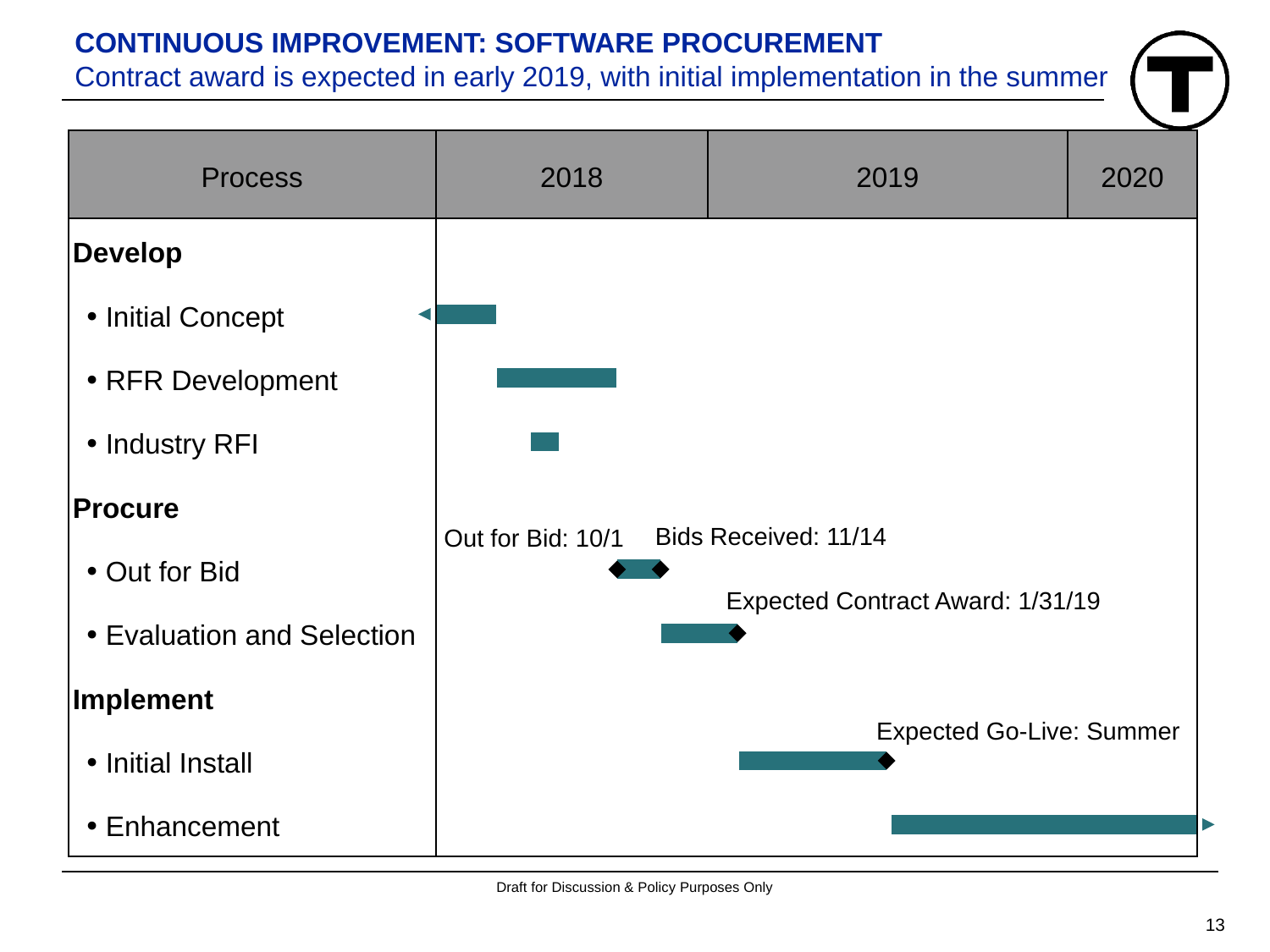

# CONTINUOUS IMPROVEMENT: SOFTWARE PROCUREMENT Contract award is expected in early 2019, with initial implementation in the summer